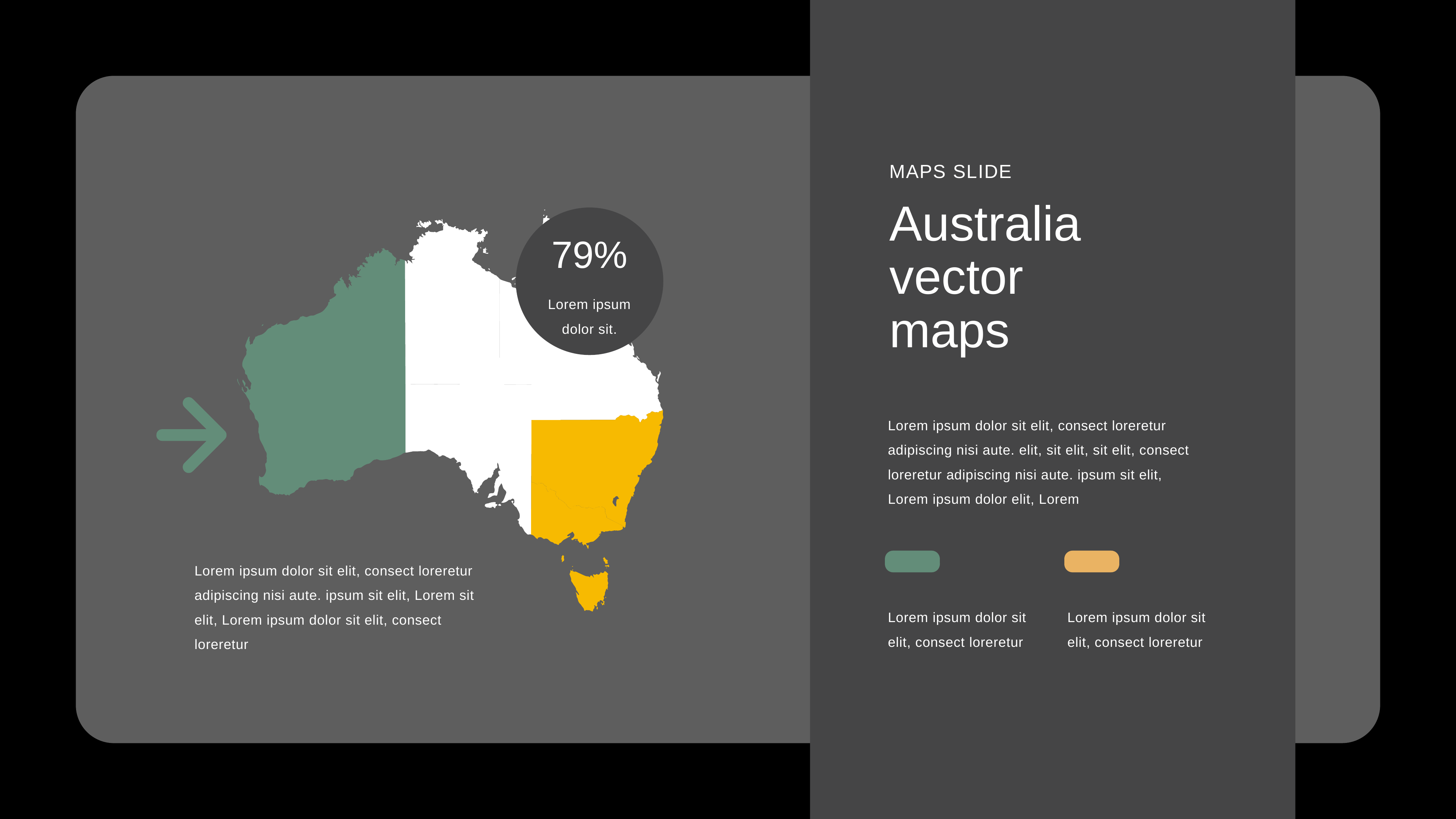

MAPS SLIDE
Australia vector
maps

79%
Lorem ipsum dolor sit.

Lorem ipsum dolor sit elit, consect loreretur adipiscing nisi aute. elit, sit elit, sit elit, consect loreretur adipiscing nisi aute. ipsum sit elit, Lorem ipsum dolor elit, Lorem
Lorem ipsum dolor sit elit, consect loreretur adipiscing nisi aute. ipsum sit elit, Lorem sit elit, Lorem ipsum dolor sit elit, consect loreretur

Lorem ipsum dolor sit elit, consect loreretur

Lorem ipsum dolor sit elit, consect loreretur